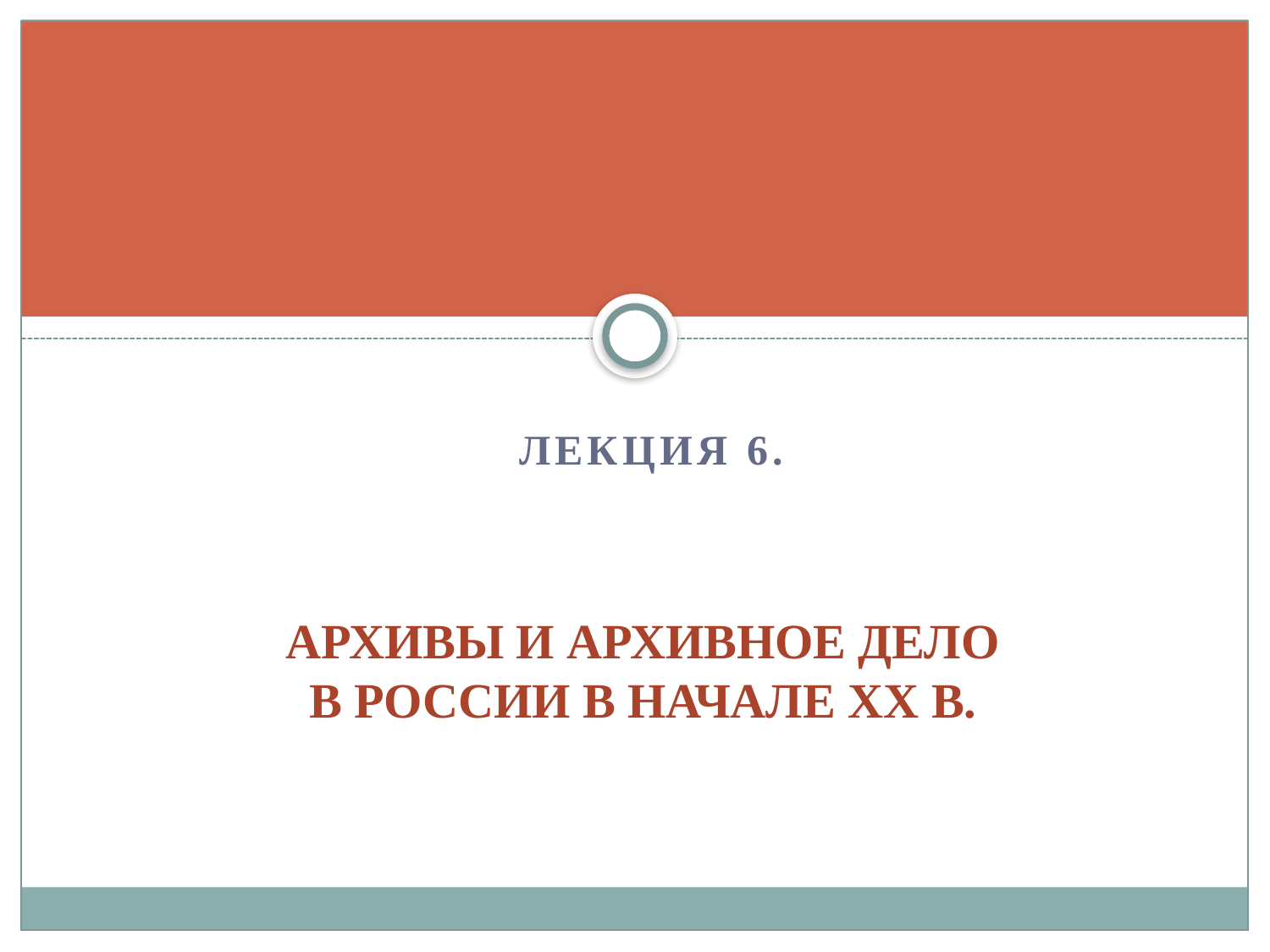

Лекция 6.
# АРХИВЫ И АРХИВНОЕ ДЕЛО В РОССИИ В НАЧАЛЕ XX В.